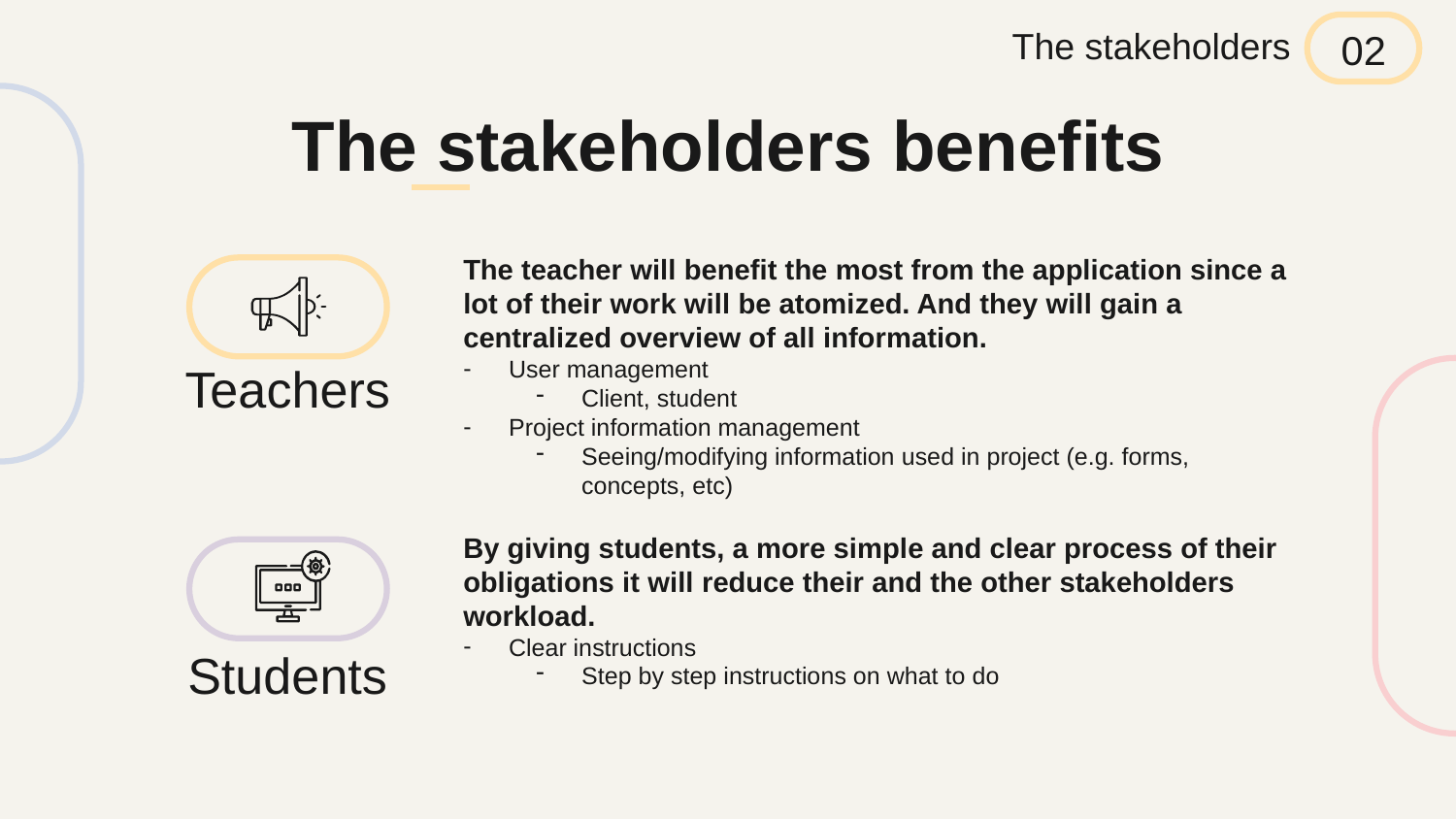

02
The stakeholders

The stakeholders benefits
The teacher will benefit the most from the application since a lot of their work will be atomized. And they will gain a centralized overview of all information.
User management
Client, student
Project information management
Seeing/modifying information used in project (e.g. forms, concepts, etc)

Teachers
By giving students, a more simple and clear process of their obligations it will reduce their and the other stakeholders workload.
Clear instructions
Step by step instructions on what to do

Students